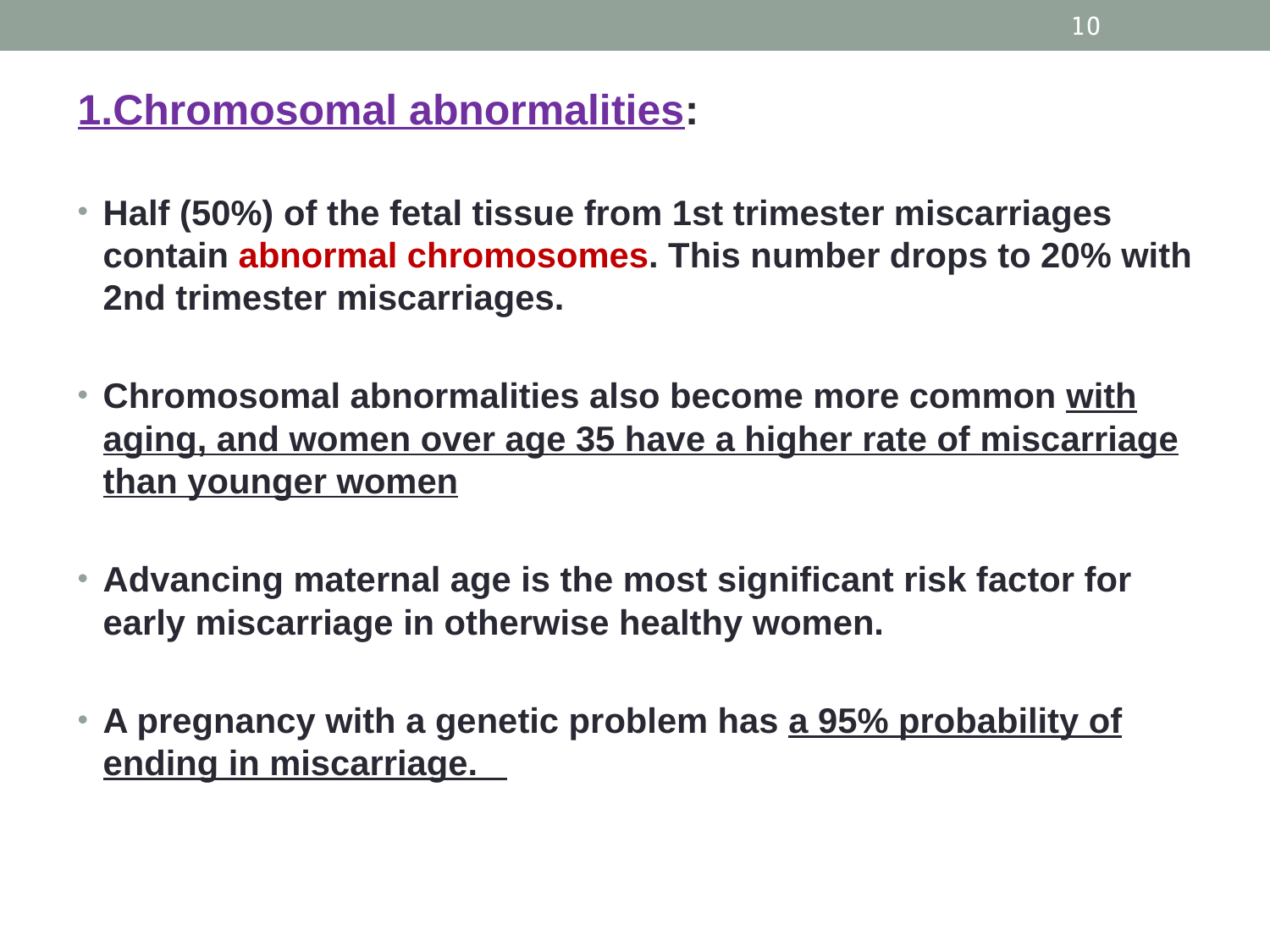

10
1.Chromosomal abnormalities:

Half (50%) of the fetal tissue from 1st trimester miscarriages contain abnormal chromosomes. This number drops to 20% with 2nd trimester miscarriages.

Chromosomal abnormalities also become more common with aging, and women over age 35 have a higher rate of miscarriage than younger women

Advancing maternal age is the most significant risk factor for early miscarriage in otherwise healthy women.

A pregnancy with a genetic problem has a 95% probability of ending in miscarriage.